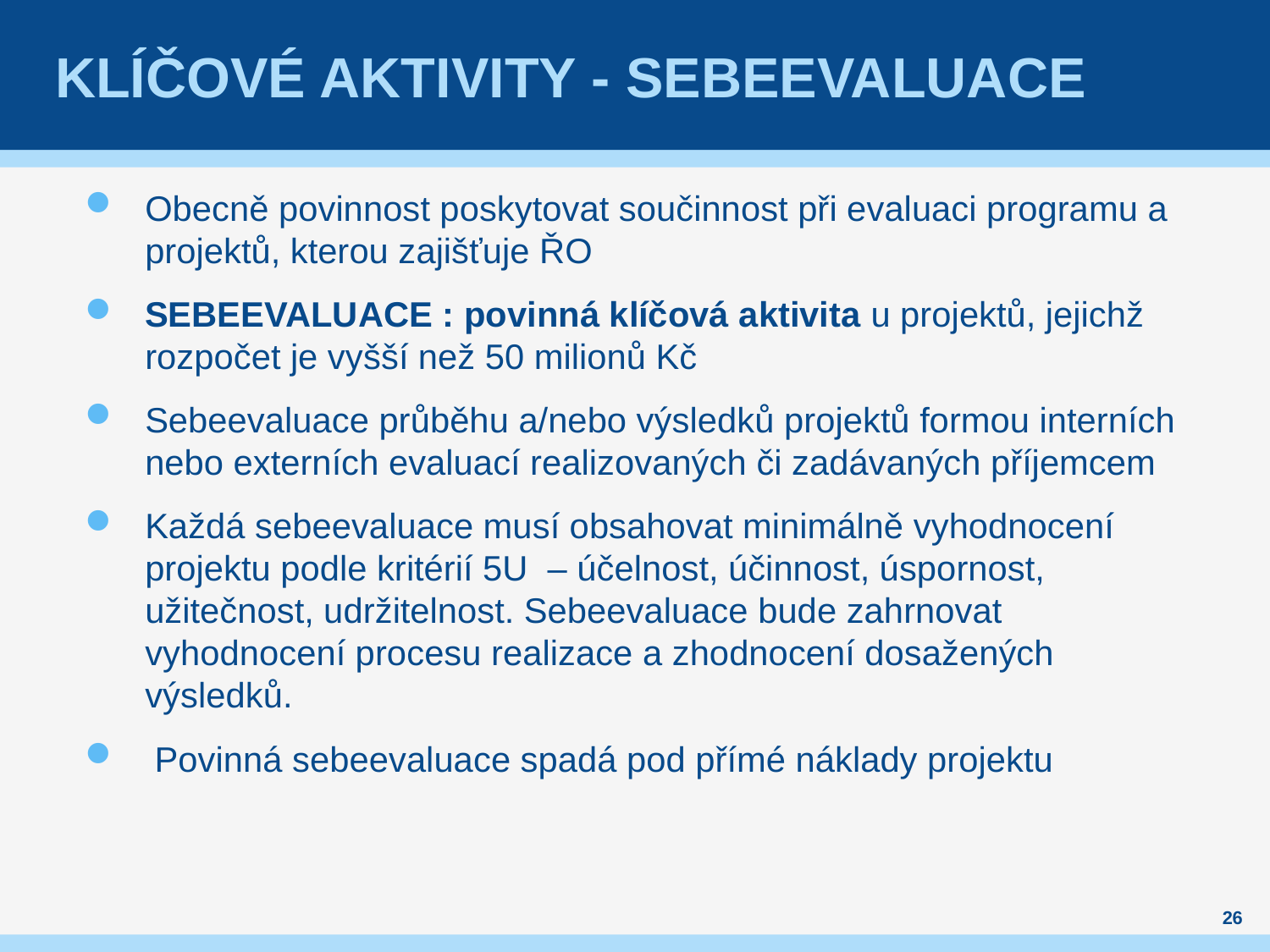

# Klíčové aktivity - sebeevaluace
Obecně povinnost poskytovat součinnost při evaluaci programu a projektů, kterou zajišťuje ŘO
SEBEEVALUACE : povinná klíčová aktivita u projektů, jejichž rozpočet je vyšší než 50 milionů Kč
Sebeevaluace průběhu a/nebo výsledků projektů formou interních nebo externích evaluací realizovaných či zadávaných příjemcem
Každá sebeevaluace musí obsahovat minimálně vyhodnocení projektu podle kritérií 5U  – účelnost, účinnost, úspornost, užitečnost, udržitelnost. Sebeevaluace bude zahrnovat vyhodnocení procesu realizace a zhodnocení dosažených výsledků.
 Povinná sebeevaluace spadá pod přímé náklady projektu
26